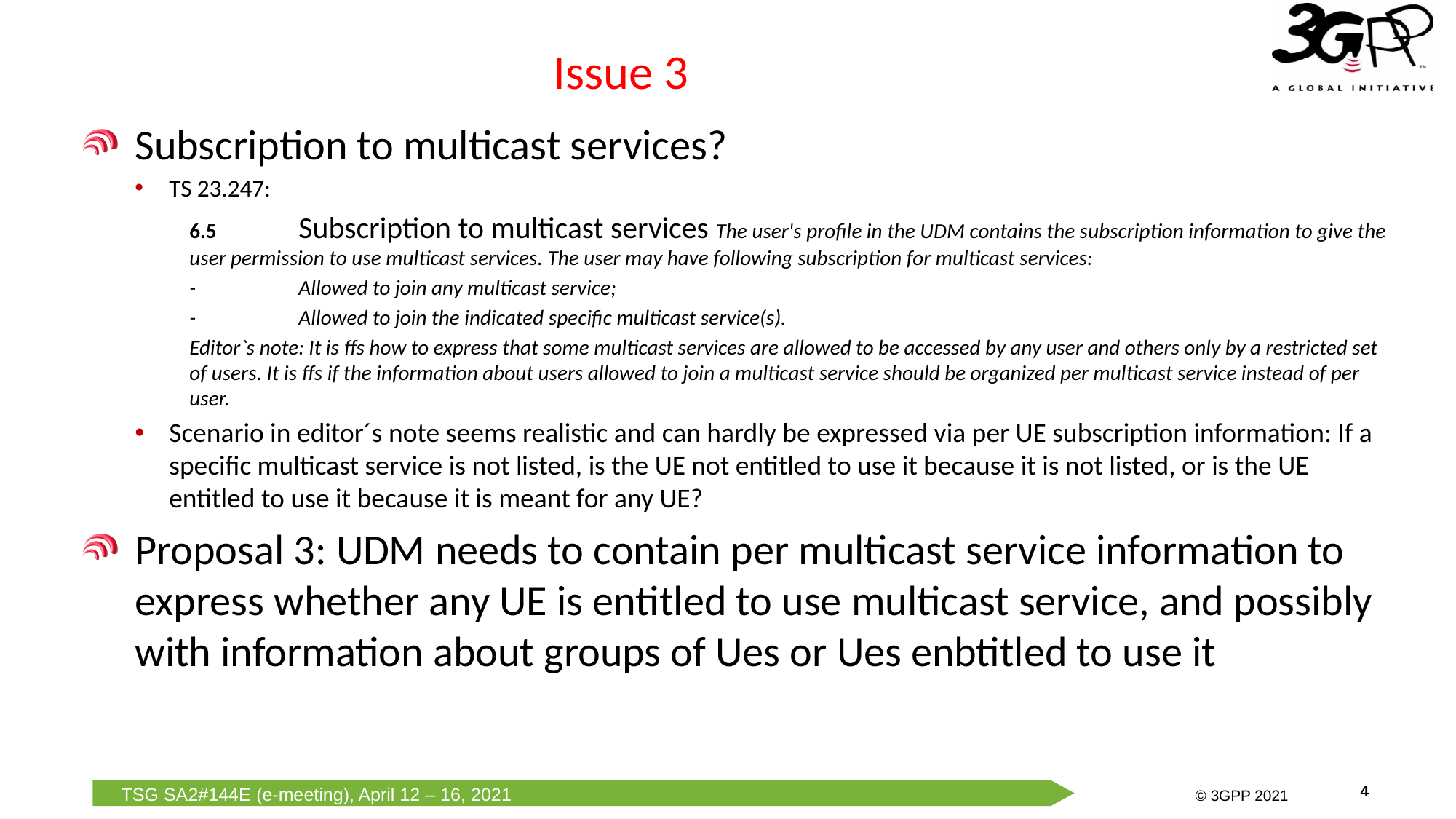

# Issue 3
Subscription to multicast services?
TS 23.247:
6.5	Subscription to multicast services The user's profile in the UDM contains the subscription information to give the user permission to use multicast services. The user may have following subscription for multicast services:
-	Allowed to join any multicast service;
-	Allowed to join the indicated specific multicast service(s).
Editor`s note: It is ffs how to express that some multicast services are allowed to be accessed by any user and others only by a restricted set of users. It is ffs if the information about users allowed to join a multicast service should be organized per multicast service instead of per user.
Scenario in editor´s note seems realistic and can hardly be expressed via per UE subscription information: If a specific multicast service is not listed, is the UE not entitled to use it because it is not listed, or is the UE entitled to use it because it is meant for any UE?
Proposal 3: UDM needs to contain per multicast service information to express whether any UE is entitled to use multicast service, and possibly with information about groups of Ues or Ues enbtitled to use it